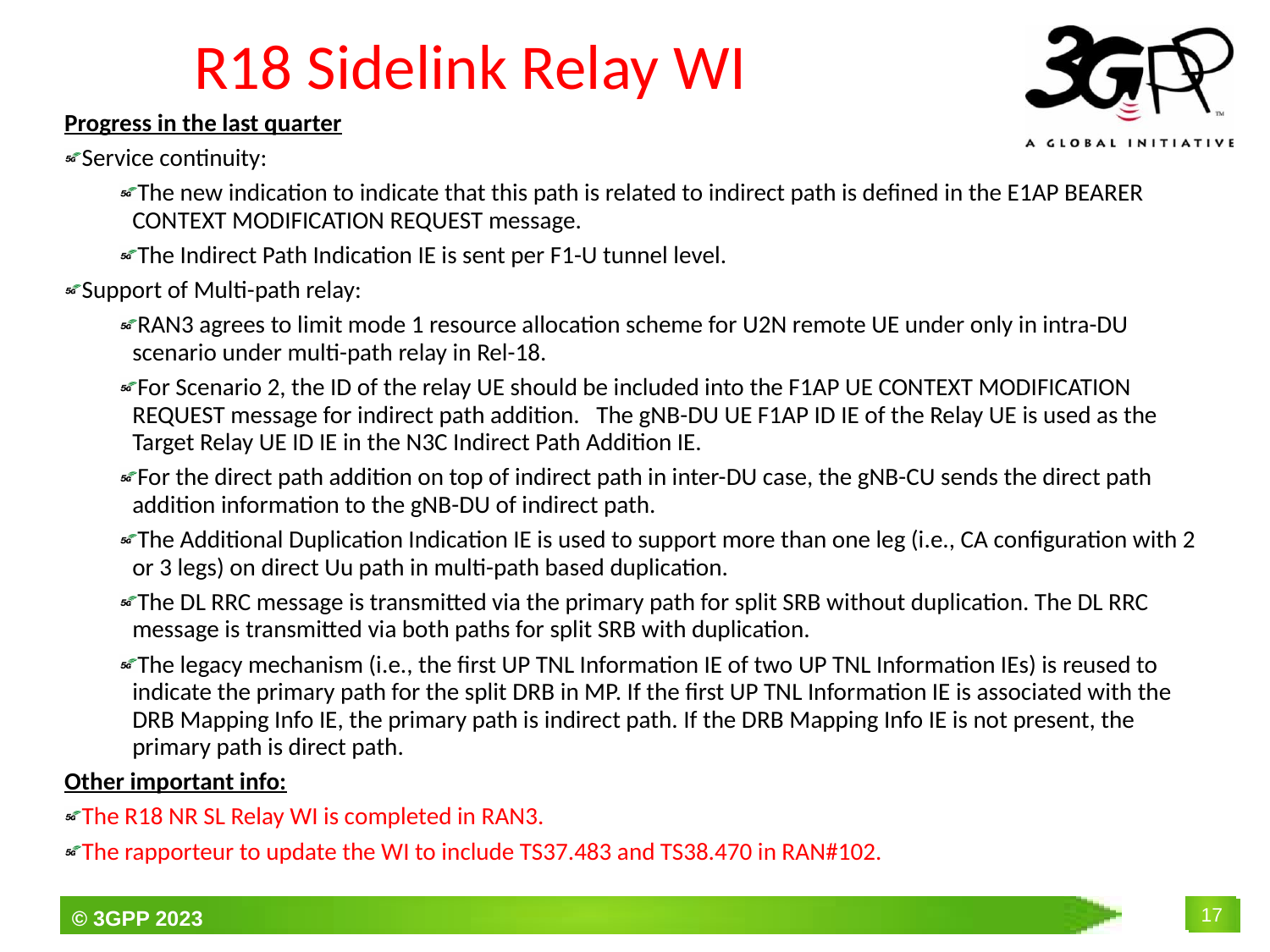

# R18 Sidelink Relay WI
Progress in the last quarter
Service continuity:
The new indication to indicate that this path is related to indirect path is defined in the E1AP BEARER CONTEXT MODIFICATION REQUEST message.
The Indirect Path Indication IE is sent per F1-U tunnel level.
Support of Multi-path relay:
RAN3 agrees to limit mode 1 resource allocation scheme for U2N remote UE under only in intra-DU scenario under multi-path relay in Rel-18.
For Scenario 2, the ID of the relay UE should be included into the F1AP UE CONTEXT MODIFICATION REQUEST message for indirect path addition.   The gNB-DU UE F1AP ID IE of the Relay UE is used as the Target Relay UE ID IE in the N3C Indirect Path Addition IE.
For the direct path addition on top of indirect path in inter-DU case, the gNB-CU sends the direct path addition information to the gNB-DU of indirect path.
The Additional Duplication Indication IE is used to support more than one leg (i.e., CA configuration with 2 or 3 legs) on direct Uu path in multi-path based duplication.
The DL RRC message is transmitted via the primary path for split SRB without duplication. The DL RRC message is transmitted via both paths for split SRB with duplication.
The legacy mechanism (i.e., the first UP TNL Information IE of two UP TNL Information IEs) is reused to indicate the primary path for the split DRB in MP. If the first UP TNL Information IE is associated with the DRB Mapping Info IE, the primary path is indirect path. If the DRB Mapping Info IE is not present, the primary path is direct path.
Other important info:
The R18 NR SL Relay WI is completed in RAN3.
The rapporteur to update the WI to include TS37.483 and TS38.470 in RAN#102.

17